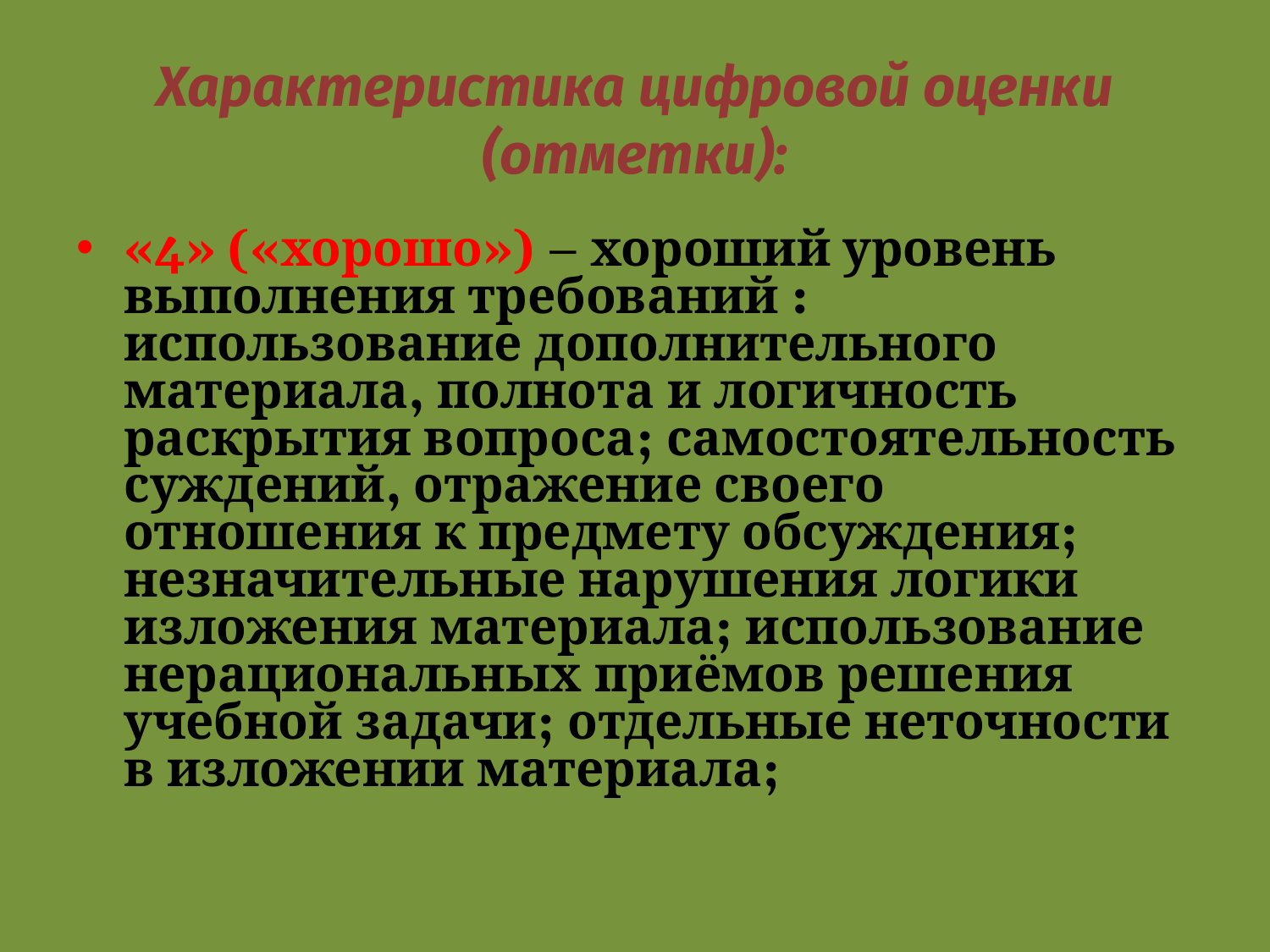

# Характеристика цифровой оценки (отметки):
«4» («хорошо») – хороший уровень выполнения требований : использование дополнительного материала, полнота и логичность раскрытия вопроса; самостоятельность суждений, отражение своего отношения к предмету обсуждения; незначительные нарушения логики изложения материала; использование нерациональных приёмов решения учебной задачи; отдельные неточности в изложении материала;